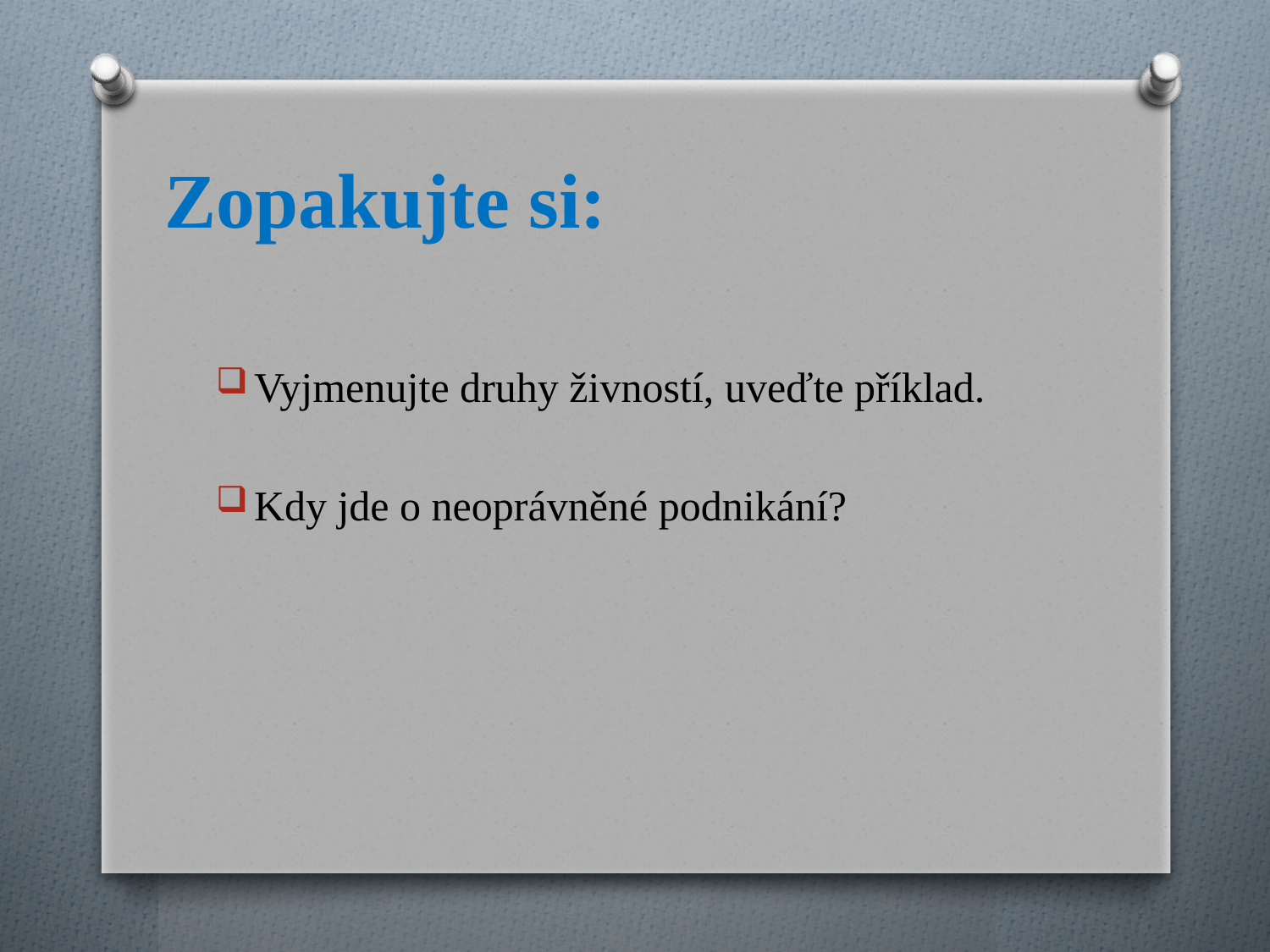

# Zopakujte si:

Vyjmenujte druhy živností, uveďte příklad.

Kdy jde o neoprávněné podnikání?